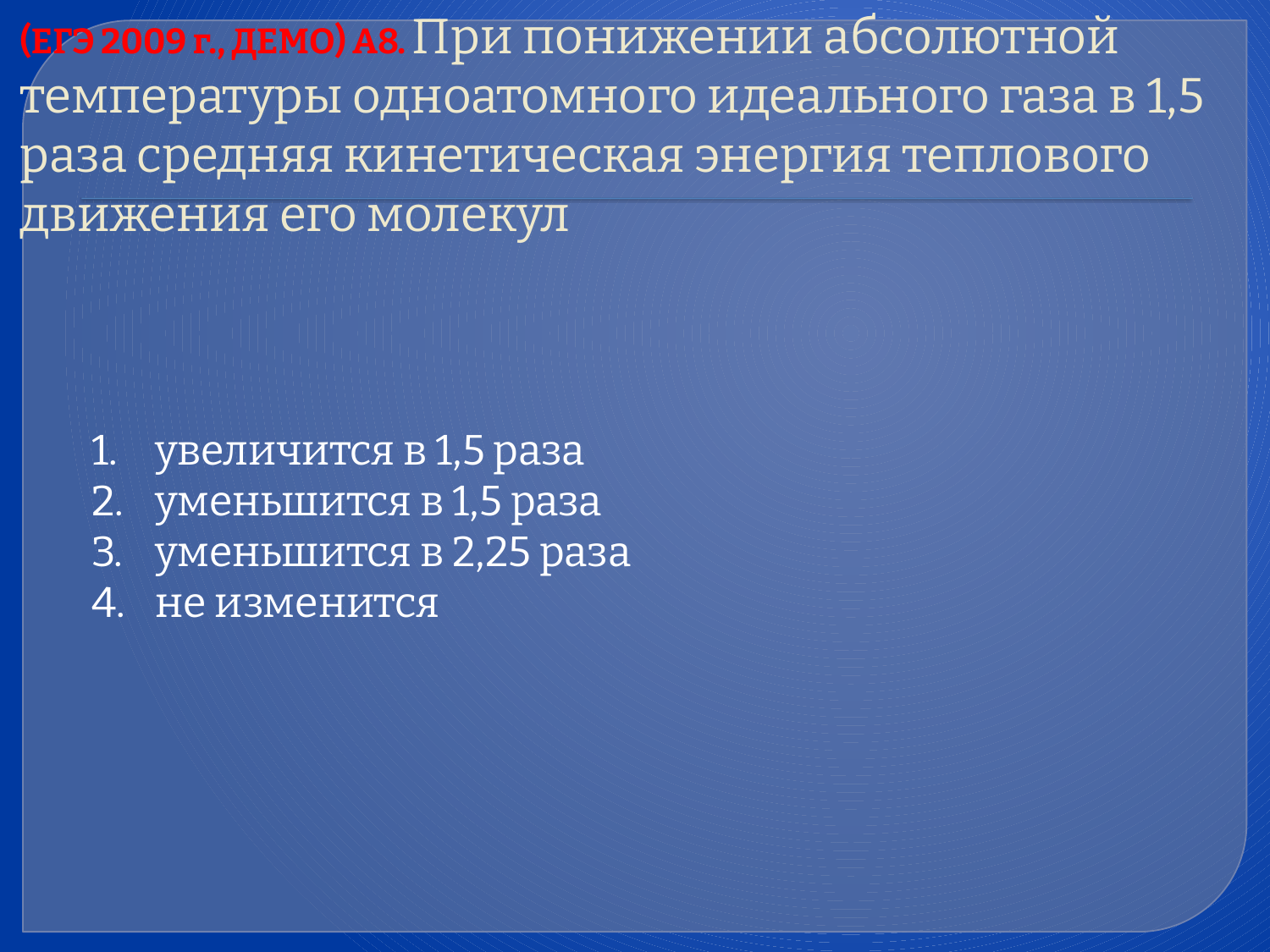

# (ЕГЭ 2009 г., ДЕМО) А8. При понижении абсолютной температуры одноатомного идеального газа в 1,5 раза средняя кинетическая энергия теплового движения его молекул

увеличится в 1,5 раза
уменьшится в 1,5 раза
уменьшится в 2,25 раза
не изменится